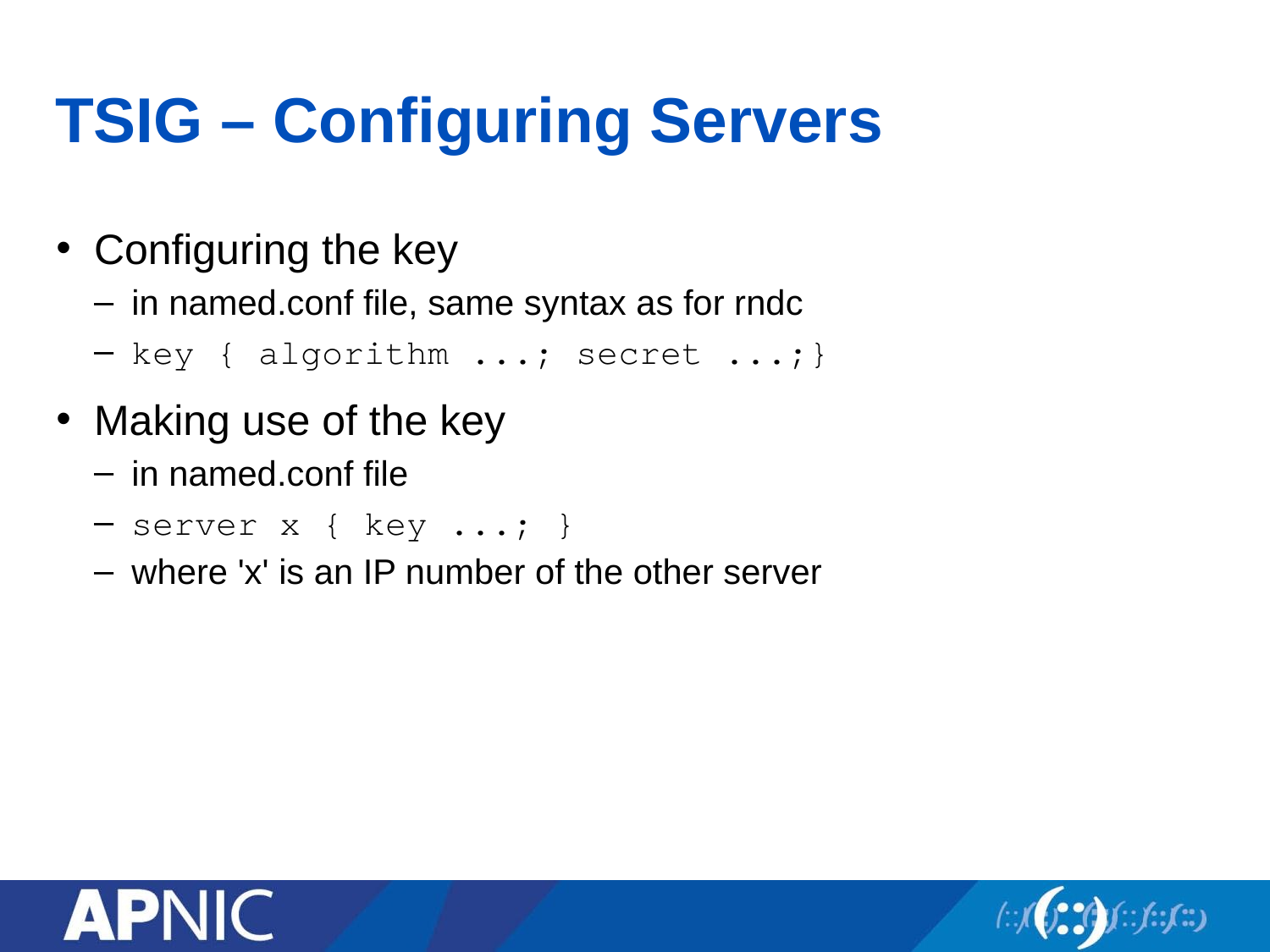

# TSIG – Configuring Servers
Configuring the key
in named.conf file, same syntax as for rndc
key { algorithm ...; secret ...;}
Making use of the key
in named.conf file
server x { key ...; }
where 'x' is an IP number of the other server